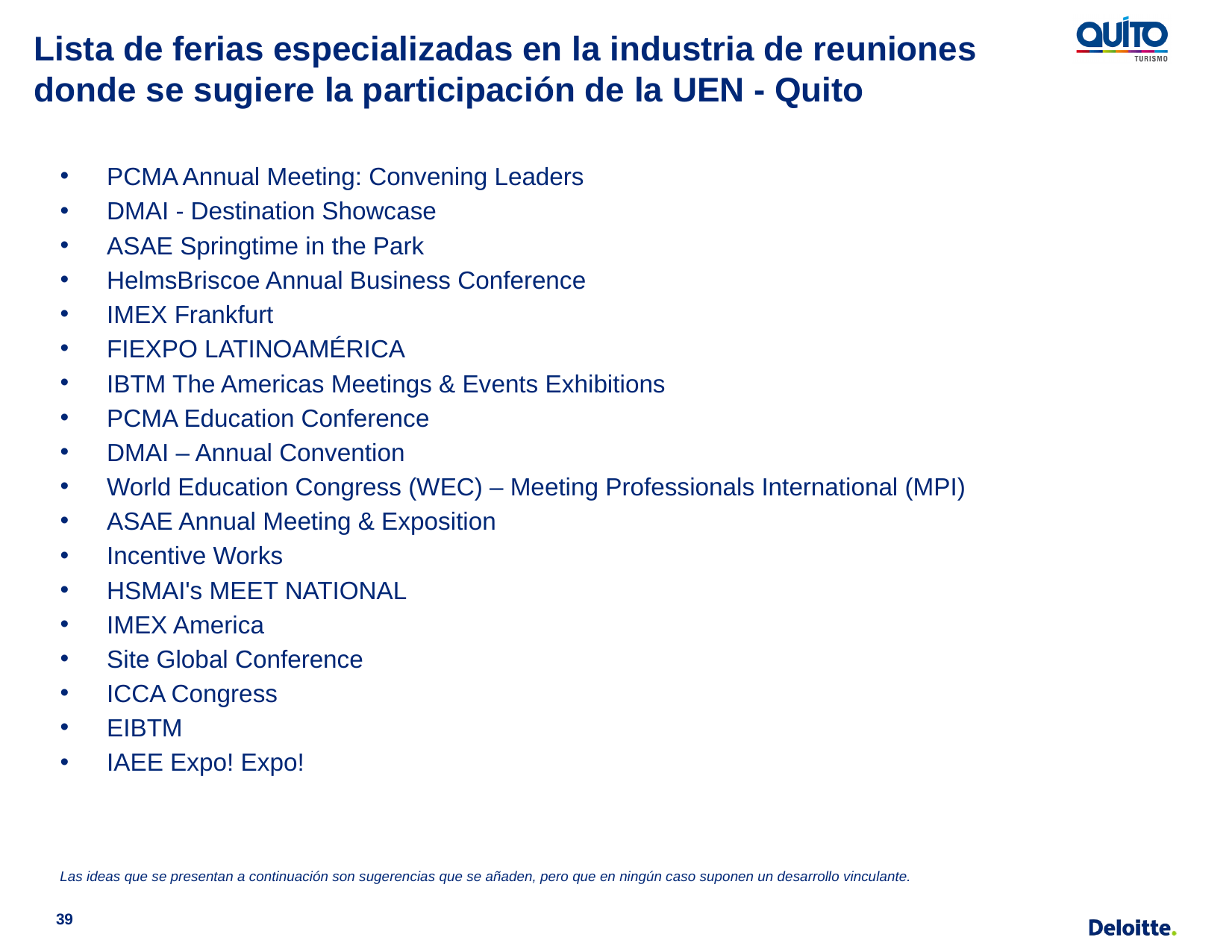

# Lista de ferias especializadas en la industria de reuniones donde se sugiere la participación de la UEN - Quito
PCMA Annual Meeting: Convening Leaders
DMAI - Destination Showcase
ASAE Springtime in the Park
HelmsBriscoe Annual Business Conference
IMEX Frankfurt
FIEXPO LATINOAMÉRICA
IBTM The Americas Meetings & Events Exhibitions
PCMA Education Conference
DMAI – Annual Convention
World Education Congress (WEC) – Meeting Professionals International (MPI)
ASAE Annual Meeting & Exposition
Incentive Works
HSMAI's MEET NATIONAL
IMEX America
Site Global Conference
ICCA Congress
EIBTM
IAEE Expo! Expo!
Las ideas que se presentan a continuación son sugerencias que se añaden, pero que en ningún caso suponen un desarrollo vinculante.
39